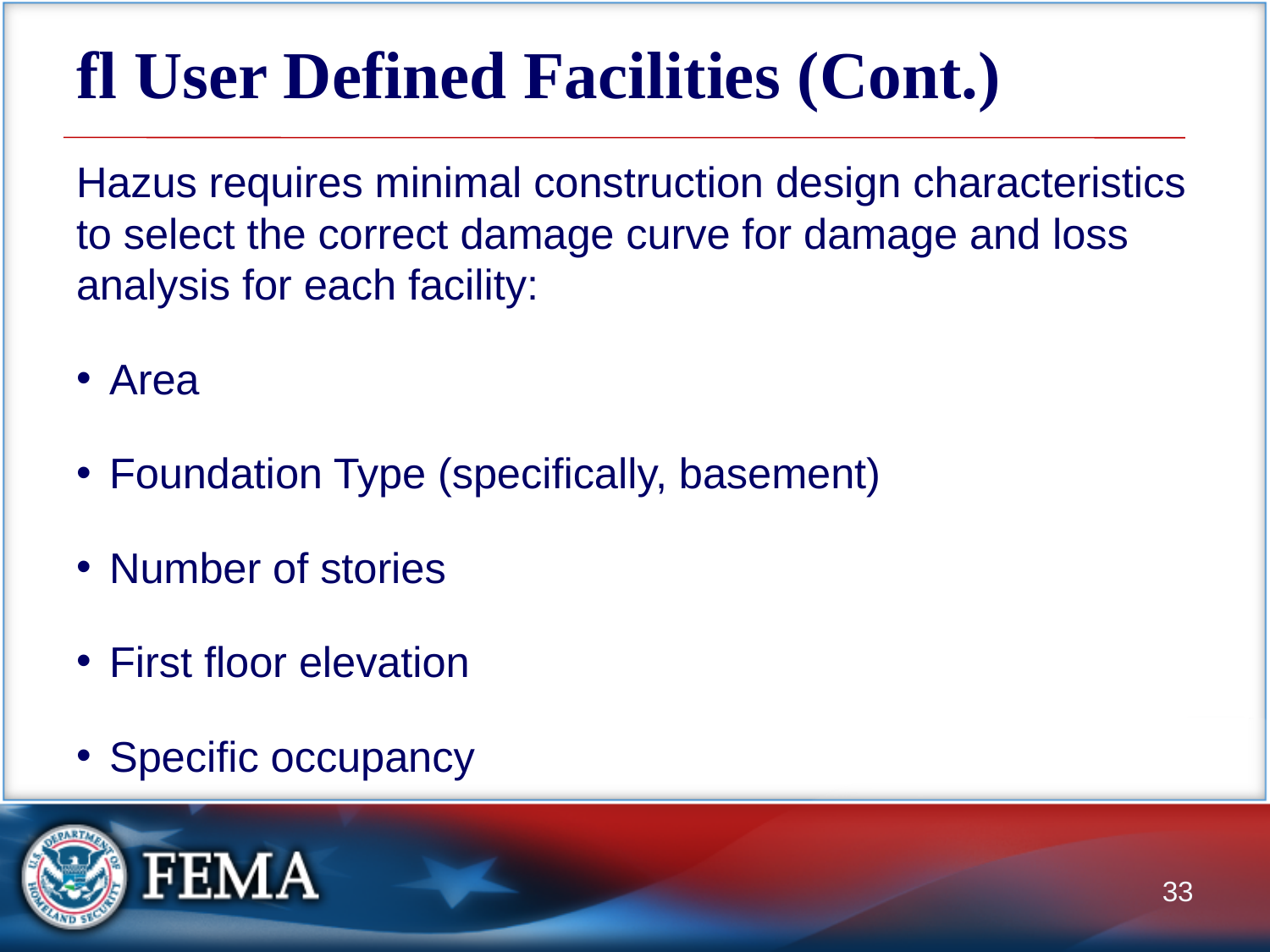

# fl User Defined Facilities (Cont.)
Hazus requires minimal construction design characteristics to select the correct damage curve for damage and loss analysis for each facility:
Area
Foundation Type (specifically, basement)
Number of stories
First floor elevation
Specific occupancy
33